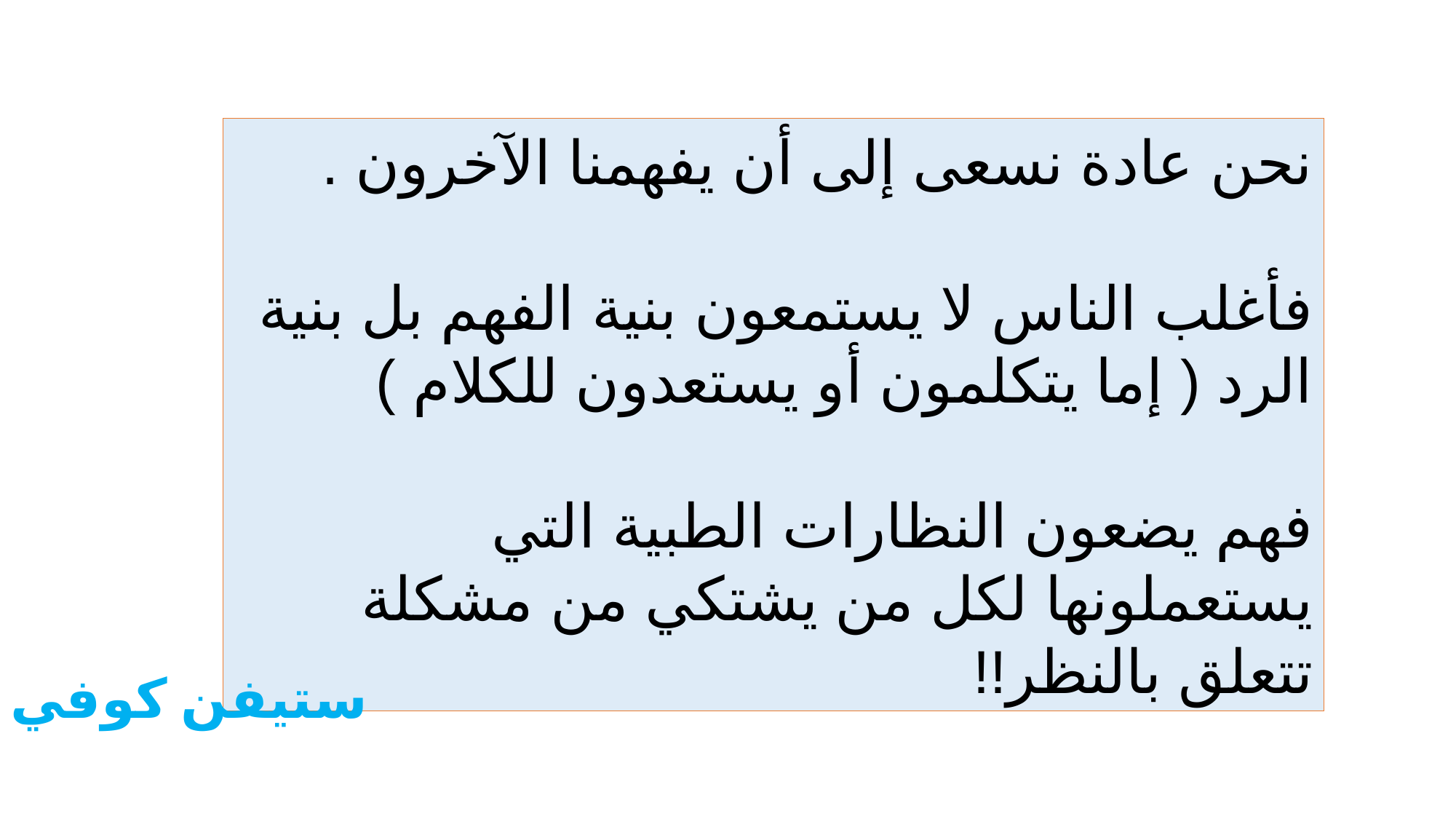

نحن عادة نسعى إلى أن يفهمنا الآخرون .

فأغلب الناس لا يستمعون بنية الفهم بل بنية الرد ( إما يتكلمون أو يستعدون للكلام )

فهم يضعون النظارات الطبية التي يستعملونها لكل من يشتكي من مشكلة تتعلق بالنظر!!
ستيفن كوفي